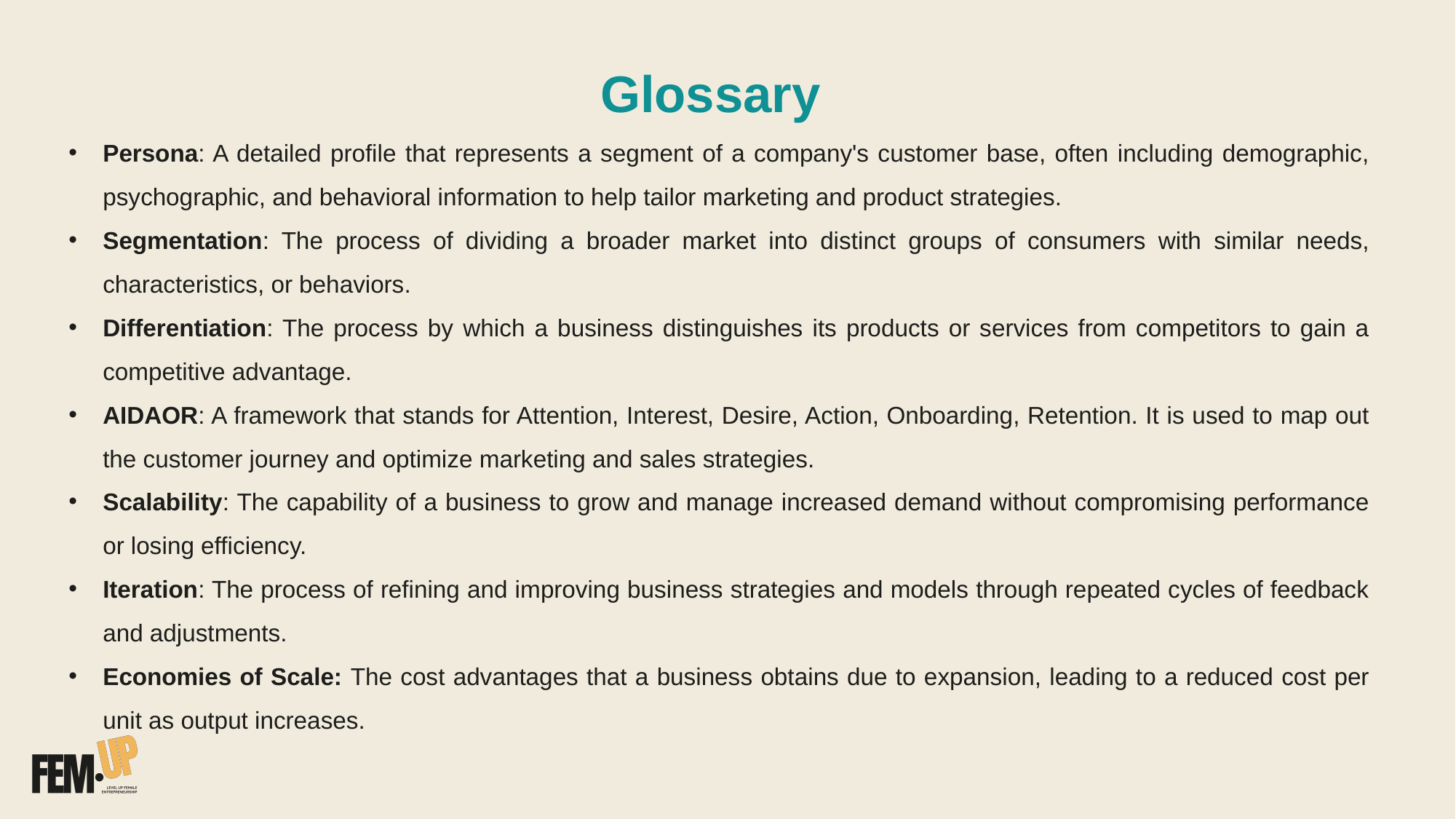

Glossary
Persona: A detailed profile that represents a segment of a company's customer base, often including demographic, psychographic, and behavioral information to help tailor marketing and product strategies.
Segmentation: The process of dividing a broader market into distinct groups of consumers with similar needs, characteristics, or behaviors.
Differentiation: The process by which a business distinguishes its products or services from competitors to gain a competitive advantage.
AIDAOR: A framework that stands for Attention, Interest, Desire, Action, Onboarding, Retention. It is used to map out the customer journey and optimize marketing and sales strategies.
Scalability: The capability of a business to grow and manage increased demand without compromising performance or losing efficiency.
Iteration: The process of refining and improving business strategies and models through repeated cycles of feedback and adjustments.
Economies of Scale: The cost advantages that a business obtains due to expansion, leading to a reduced cost per unit as output increases.